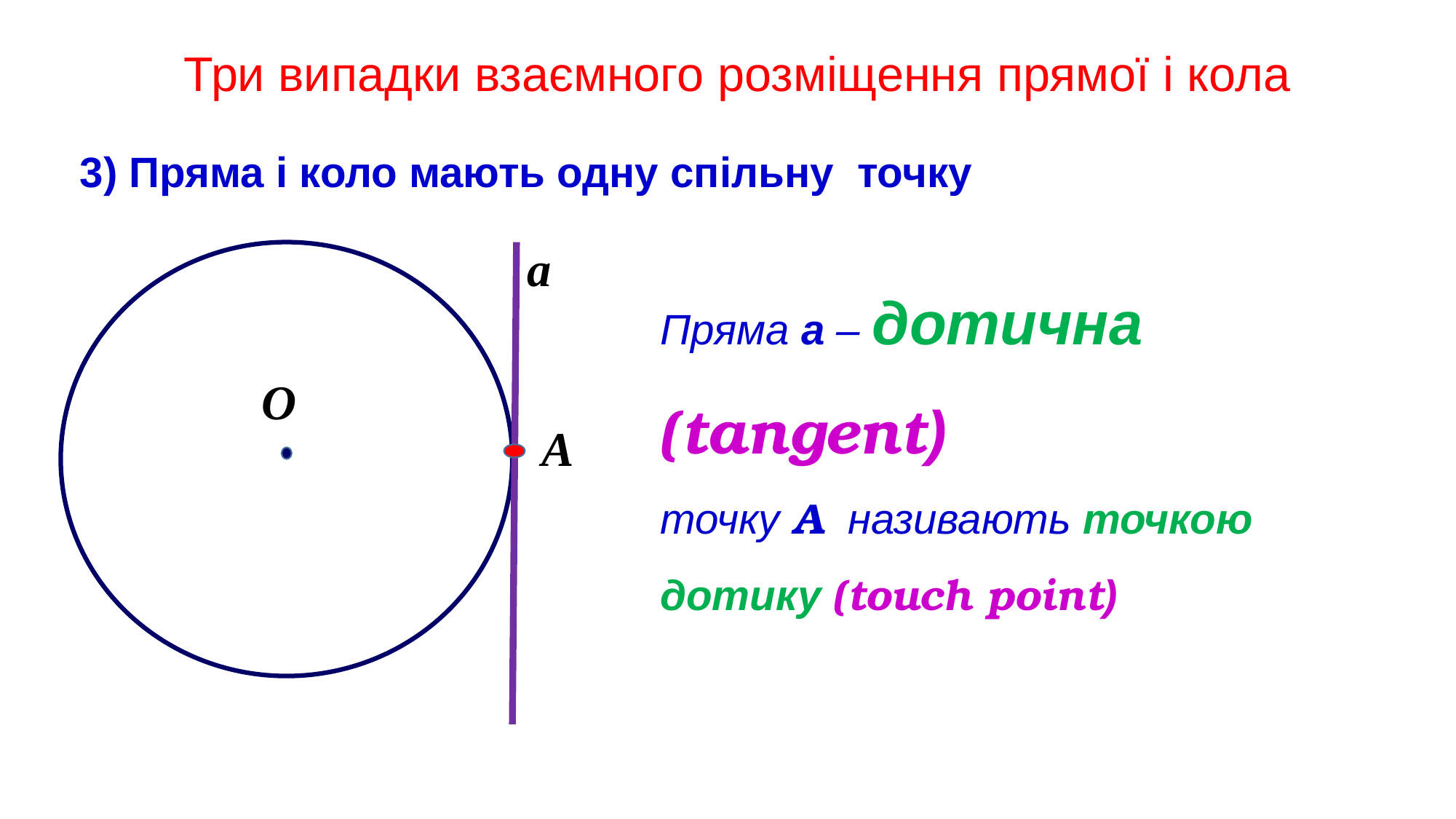

Три випадки взаємного розміщення прямої і кола
3) Пряма і коло мають одну спільну  точку
a

Пряма а – дотична (tangent)
точку A  називають точкою дотику (touch point)
O
A